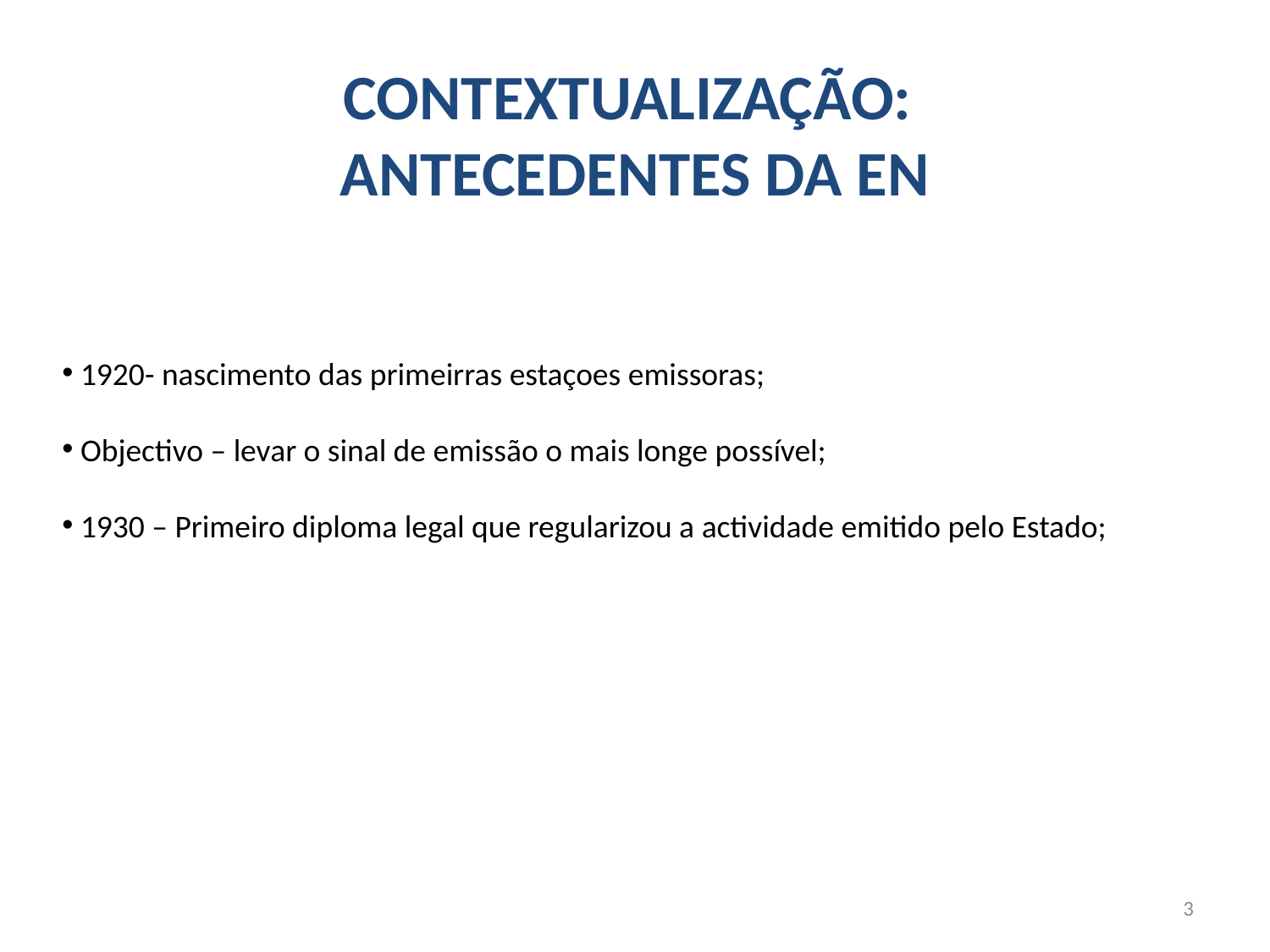

CONTEXTUALIZAÇÃO:
ANTECEDENTES DA EN
 1920- nascimento das primeirras estaçoes emissoras;

 Objectivo – levar o sinal de emissão o mais longe possível;

 1930 – Primeiro diploma legal que regularizou a actividade emitido pelo Estado;

3